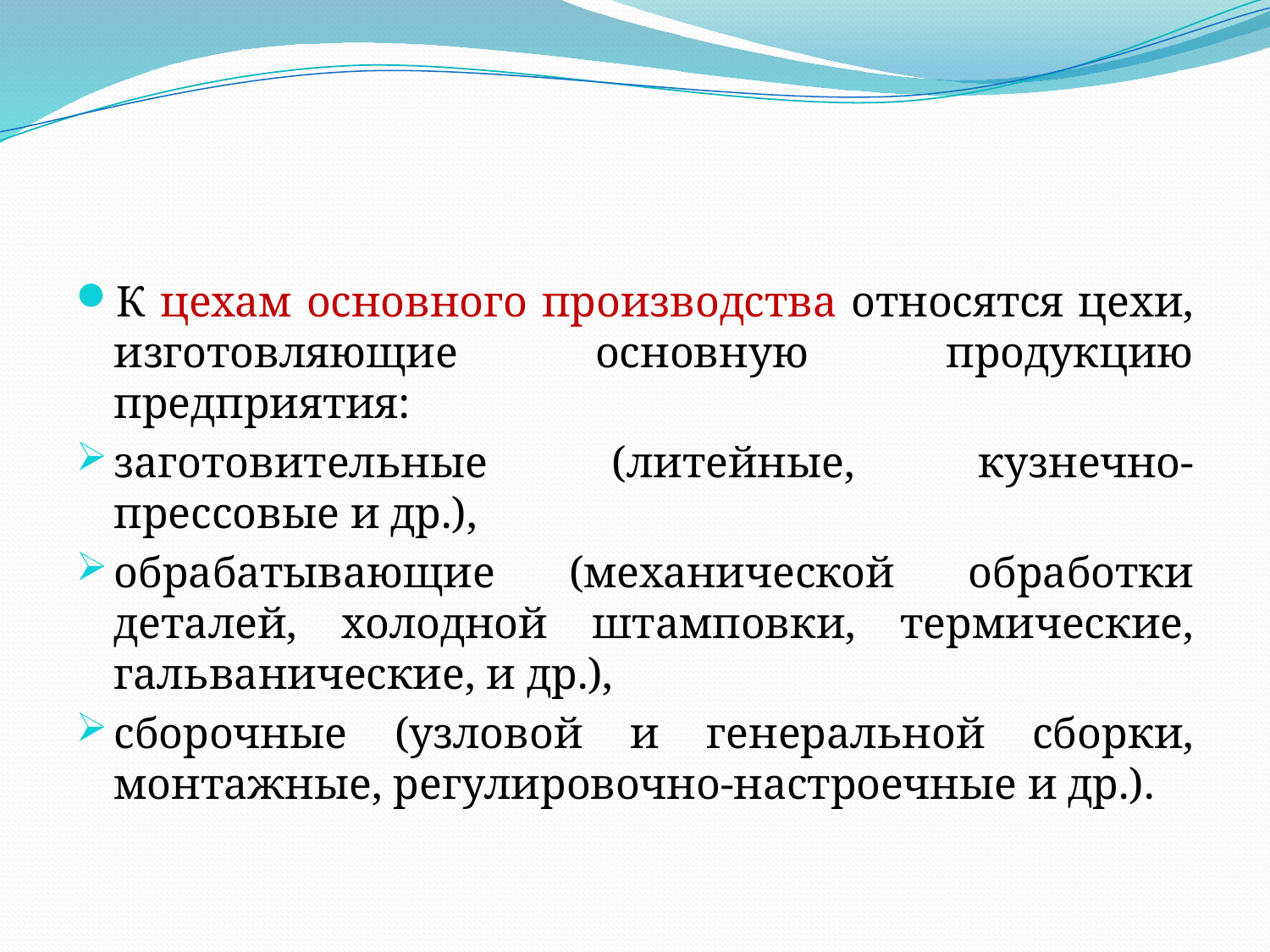

К цехам основного производства относятся цехи, изготовляющие основную продукцию предприятия:
заготовительные (литейные, кузнечно-прессовые и др.),
обрабатывающие (механической обработки деталей, холодной штамповки, термические, гальванические, и др.),
сборочные (узловой и генеральной сборки, монтажные, регулировочно-настроечные и др.).